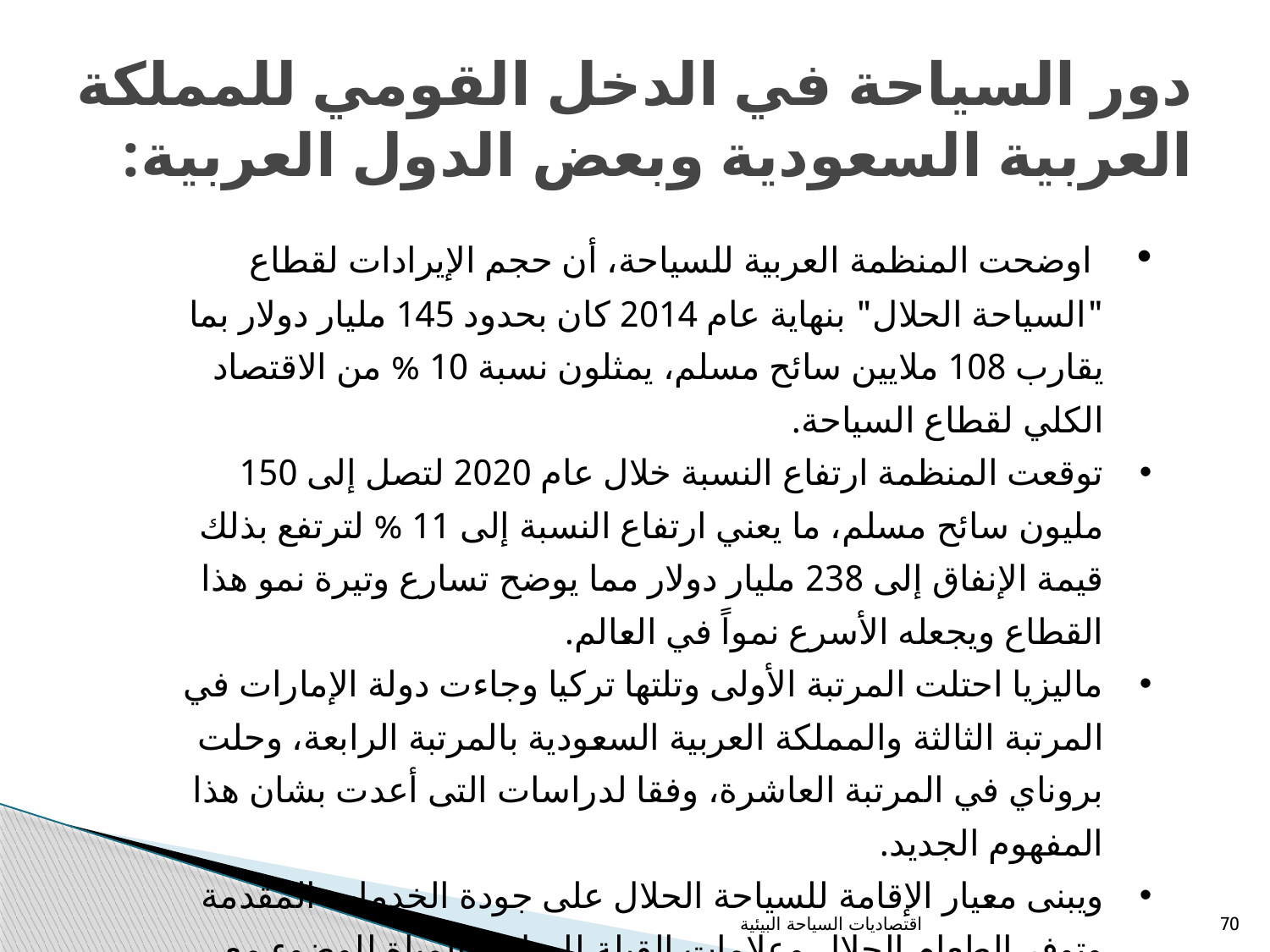

# دور السياحة في الدخل القومي للمملكة العربية السعودية وبعض الدول العربية:
 اوضحت المنظمة العربية للسياحة، أن حجم الإيرادات لقطاع "السياحة الحلال" بنهاية عام 2014 كان بحدود 145 مليار دولار بما يقارب 108 ملايين سائح مسلم، يمثلون نسبة 10 % من الاقتصاد الكلي لقطاع السياحة.
توقعت المنظمة ارتفاع النسبة خلال عام 2020 لتصل إلى 150 مليون سائح مسلم، ما يعني ارتفاع النسبة إلى 11 % لترتفع بذلك قيمة الإنفاق إلى 238 مليار دولار مما يوضح تسارع وتيرة نمو هذا القطاع ويجعله الأسرع نمواً في العالم.
ماليزيا احتلت المرتبة الأولى وتلتها تركيا وجاءت دولة الإمارات في المرتبة الثالثة والمملكة العربية السعودية بالمرتبة الرابعة، وحلت بروناي في المرتبة العاشرة، وفقا لدراسات التى أعدت بشان هذا المفهوم الجديد.
ويبنى معيار الإقامة للسياحة الحلال على جودة الخدمات المقدمة وتوفر الطعام الحلال وعلامات القبلة للصلاة والمياة للوضوء مع توفير خدمات  خاصة بالسيدات. بالإضافة الى التعريف بالتُراث الإسلامي بزيارة المعالم التاريخية والثقافية للحضارة الإسلامية.
اقتصاديات السياحة البيئية
70